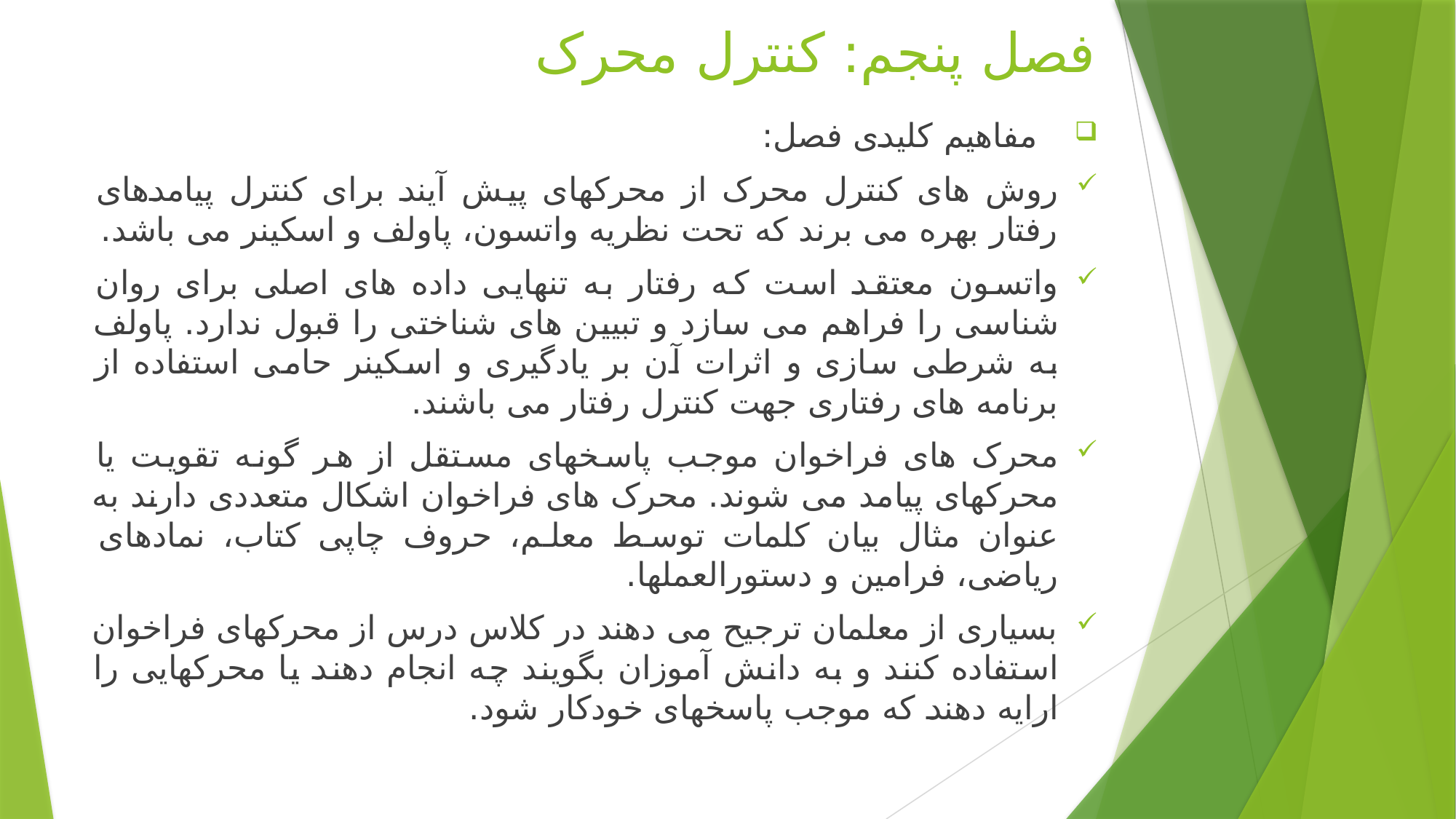

# فصل پنجم: کنترل محرک
  مفاهیم کلیدی فصل:
روش های کنترل محرک از محرکهای پیش آیند برای کنترل پیامدهای رفتار بهره می برند که تحت نظریه واتسون، پاولف و اسکینر می باشد.
واتسون معتقد است که رفتار به تنهایی داده های اصلی برای روان شناسی را فراهم می سازد و تبیین های شناختی را قبول ندارد. پاولف به شرطی سازی و اثرات آن بر یادگیری و اسکینر حامی استفاده از برنامه های رفتاری جهت کنترل رفتار می باشند.
محرک های فراخوان موجب پاسخهای مستقل از هر گونه تقویت یا محرکهای پیامد می شوند. محرک های فراخوان اشکال متعددی دارند به عنوان مثال بیان کلمات توسط معلم، حروف چاپی کتاب، نمادهای ریاضی، فرامین و دستورالعملها.
بسیاری از معلمان ترجیح می دهند در کلاس درس از محرکهای فراخوان استفاده کنند و به دانش آموزان بگویند چه انجام دهند یا محرکهایی را ارایه دهند که موجب پاسخهای خودکار شود.